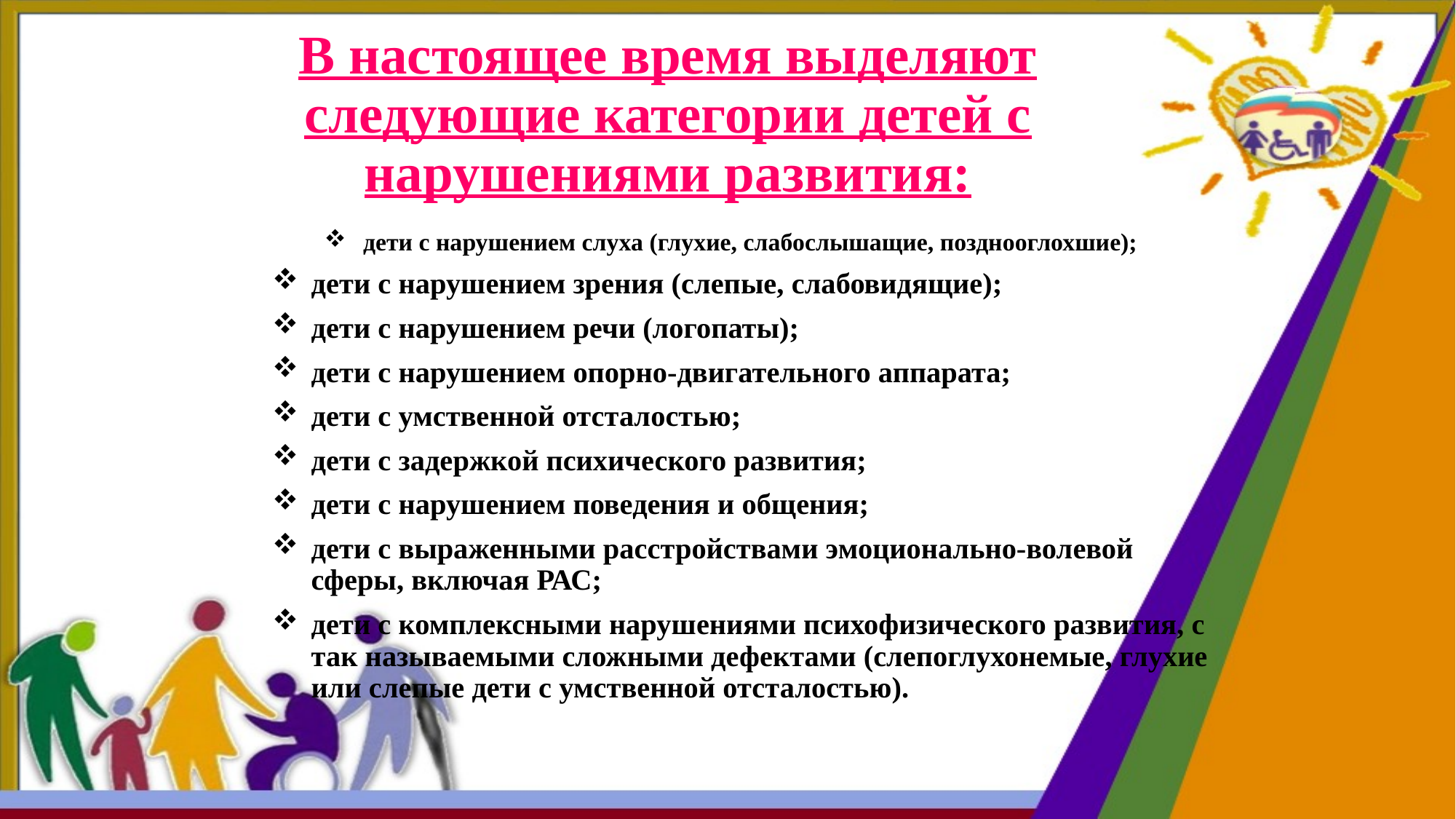

# В настоящее время выделяют следующие категории детей с нарушениями развития:
дети с нарушением слуха (глухие, слабослышащие, позднооглохшие);
дети с нарушением зрения (слепые, слабовидящие);
дети с нарушением речи (логопаты);
дети с нарушением опорно-двигательного аппарата;
дети с умственной отсталостью;
дети с задержкой психического развития;
дети с нарушением поведения и общения;
дети с выраженными расстройствами эмоционально-волевой сферы, включая РАС;
дети с комплексными нарушениями психофизического развития, с так называемыми сложными дефектами (слепоглухонемые, глухие или слепые дети с умственной отсталостью).